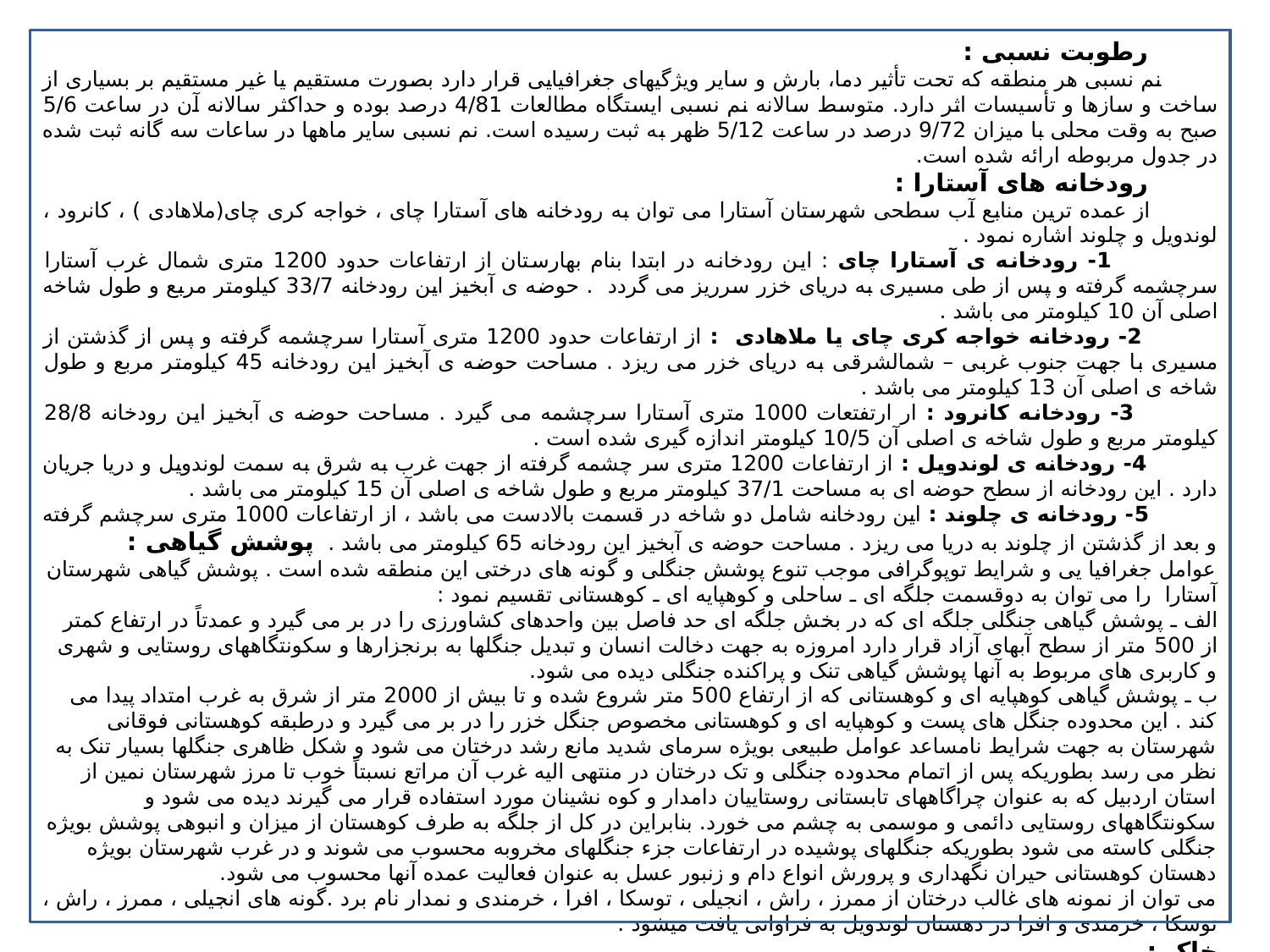

رطوبت نسبی :
        نم نسبی هر منطقه که تحت تأثیر دما، بارش و سایر ویژگیهای جغرافیایی قرار دارد بصورت مستقیم یا غیر مستقیم بر بسیاری از ساخت و سازها و تأسیسات اثر دارد. متوسط سالانه نم نسبی ایستگاه مطالعات 4/81 درصد بوده و حداکثر سالانه آن در ساعت 5/6 صبح به وقت محلی با میزان 9/72 درصد در ساعت 5/12 ظهر به ثبت رسیده است. نم نسبی سایر ماهها در ساعات سه گانه ثبت شده در جدول مربوطه ارائه شده است.
        رودخانه های آستارا :
         از عمده ترین منابع آب سطحی شهرستان آستارا می توان به رودخانه های آستارا چای ، خواجه کری چای(ملاهادی ) ، کانرود ، لوندویل و چلوند اشاره نمود .
           1- رودخانه ی آستارا چای : این رودخانه در ابتدا بنام بهارستان از ارتفاعات حدود 1200 متری شمال غرب آستارا سرچشمه گرفته و پس از طی مسیری به دریای خزر سرریز می گردد  . حوضه ی آبخیز این رودخانه 33/7 کیلومتر مربع و طول شاخه اصلی آن 10 کیلومتر می باشد .
         2- رودخانه خواجه کری چای یا ملاهادی  : از ارتفاعات حدود 1200 متری آستارا سرچشمه گرفته و پس از گذشتن از مسیری با جهت جنوب غربی – شمالشرقی به دریای خزر می ریزد . مساحت حوضه ی آبخیز این رودخانه 45 کیلومتر مربع و طول شاخه ی اصلی آن 13 کیلومتر می باشد .
         3- رودخانه کانرود : ار ارتفتعات 1000 متری آستارا سرچشمه می گیرد . مساحت حوضه ی آبخیز این رودخانه 28/8 کیلومتر مربع و طول شاخه ی اصلی آن 10/5 کیلومتر اندازه گیری شده است .
         4- رودخانه ی لوندویل : از ارتفاعات 1200 متری سر چشمه گرفته از جهت غرب به شرق به سمت لوندویل و دریا جریان دارد . این رودخانه از سطح حوضه ای به مساحت 37/1 کیلومتر مربع و طول شاخه ی اصلی آن 15 کیلومتر می باشد .
         5- رودخانه ی چلوند : این رودخانه شامل دو شاخه در قسمت بالادست می باشد ، از ارتفاعات 1000 متری سرچشم گرفته و بعد از گذشتن از چلوند به دریا می ریزد . مساحت حوضه ی آبخیز این رودخانه 65 کیلومتر می باشد .  پوشش گیاهی :
عوامل جغرافیا یی و شرایط توپوگرافی موجب تنوع پوشش جنگلی و گونه های درختی این منطقه شده است . پوشش گیاهی شهرستان آستارا  را می توان به دوقسمت جلگه ای ـ ساحلی و کوهپایه ای ـ کوهستانی تقسیم نمود :
الف ـ پوشش گیاهی جنگلی جلگه ای که در بخش جلگه ای حد فاصل بین واحدهای کشاورزی را در بر می گیرد و عمدتاً در ارتفاع کمتر از 500 متر از سطح آبهای آزاد قرار دارد امروزه به جهت دخالت انسان و تبدیل جنگلها به برنجزارها و سکونتگاههای روستایی و شهری و کاربری های مربوط به آنها پوشش گیاهی تنک و پراکنده جنگلی دیده می شود.
ب ـ پوشش گیاهی کوهپایه ای و کوهستانی که از ارتفاع 500 متر شروع شده و تا بیش از 2000 متر از شرق به غرب امتداد پیدا می کند . این محدوده جنگل های پست و کوهپایه ای و کوهستانی مخصوص جنگل خزر را در بر می گیرد و درطبقه کوهستانی فوقانی شهرستان به جهت شرایط نامساعد عوامل طبیعی بویژه سرمای شدید مانع رشد درختان می شود و شکل ظاهری جنگلها بسیار تنک به نظر می رسد بطوریکه پس از اتمام محدوده جنگلی و تک درختان در منتهی الیه غرب آن مراتع نسبتاً خوب تا مرز شهرستان نمین از استان اردبیل که به عنوان چراگاههای تابستانی روستاییان دامدار و کوه نشینان مورد استفاده قرار می گیرند دیده می شود و سکونتگاههای روستایی دائمی و موسمی به چشم می خورد. بنابراین در کل از جلگه به طرف کوهستان از میزان و انبوهی پوشش بویژه جنگلی کاسته می شود بطوریکه جنگلهای پوشیده در ارتفاعات جزء جنگلهای مخروبه محسوب می شوند و در غرب شهرستان بویژه دهستان کوهستانی حیران نگهداری و پرورش انواع دام و زنبور عسل به عنوان فعالیت عمده آنها محسوب می شود.
می توان از نمونه های غالب درختان از ممرز ، راش ، انجیلی ، توسکا ، افرا ، خرمندی و نمدار نام برد .گونه های انجیلی ، ممرز ، راش ، توسکا ، خرمندی و افرا در دهستان لوندویل به فراوانی یافت میشود .
خاک :
در قسمتهای کوهپایه و دشتهای دامنه ای که دارای زهکش طبیعی نسبتاً مناسب می باشد با توجه به میزان بارندگی ، انواع مختلف خاکها تشکیل شده است. در قسمتهایی که مقدار بارندگی زیاد بوده خاکهای پدوزولیک تشکیل شده است. با کاهش مقدار بارندگی به طرف غرب شهرستان ، خاکهای قرمز و زرد مدیترانه ای و براون جنگلی آهکدار مشاهده می شود. در قسمتهای پست دشت دامنه ای و دشت آبرفتی که زهکش طبیعی مناسب نیست با توجه به موقعیت اراضی خاکهای مردابی، چمنی مرطوب و چمنی نیمه مرطوب تشکیل شده است رسوبات تازه رودخانه ای که فرصت کافی برای تکامل نداشته ایجاد خاکهای رسوبی جوان و خاکهای رسوبی مطبق را نموده است و بر روی شنها و ماسه های ساحلی جوان که زمان کافی برای خرد شدن ذرات ماسه و گاهی اوقات فرصت لازم برای روئیدن گیاه بر آنها وجود نداشته خاکها فاقد هرگونه تکامل پروفیلی است بافت خاک شهرستان عموماً سنگین است و به استثنای حاشیه باریک ساحلی که بافت خاک ماسه ای و سبک است قابلیت نفوذ خاکهای شهرستان آهسته تا بسیارآهسته می باشد.
عمق خاک شهرستان آستارا عموماً بسیار عمیق است و طبقه محدود کننده شن و سنگریزه است خاکها عمدتاً اسیدی و PH  خاك معمولاَ از 1/5 تا 7/6 تغيير مي نماید.
خطوط ارتباطی :
جاده ترانزیتی هشتپر -آستارا که عملکرد بین منطقه ای دارد از محدوده ی این شهرستان عبور می کند .راه های غیر روستایی این شهرستان 55/4 کیلومتر می باشد که از این میزان 41/6 کیلومتر اصلی و 13/8 کیلومتر فرعی آسفالته می باشد . همچنین راه های روستایی این شهرستان 122 کیلومتر بوده که از این میزان 32/5 کیلومتر فرعی آسفالته و 89/5 کیلومتر فرعی شنی است .